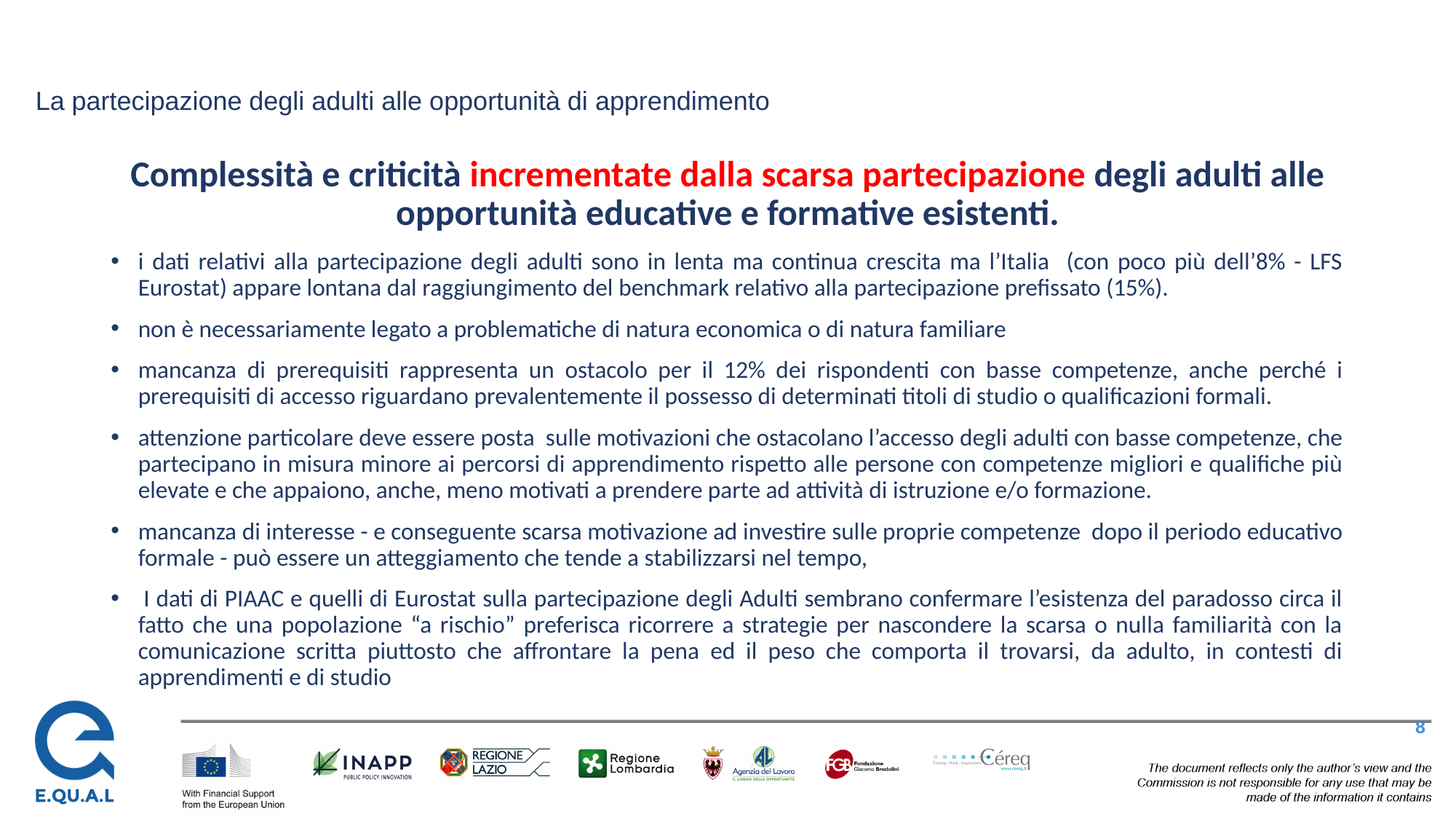

# La partecipazione degli adulti alle opportunità di apprendimento
Complessità e criticità incrementate dalla scarsa partecipazione degli adulti alle opportunità educative e formative esistenti.
i dati relativi alla partecipazione degli adulti sono in lenta ma continua crescita ma l’Italia  (con poco più dell’8% - LFS Eurostat) appare lontana dal raggiungimento del benchmark relativo alla partecipazione prefissato (15%).
non è necessariamente legato a problematiche di natura economica o di natura familiare
mancanza di prerequisiti rappresenta un ostacolo per il 12% dei rispondenti con basse competenze, anche perché i prerequisiti di accesso riguardano prevalentemente il possesso di determinati titoli di studio o qualificazioni formali.
attenzione particolare deve essere posta  sulle motivazioni che ostacolano l’accesso degli adulti con basse competenze, che partecipano in misura minore ai percorsi di apprendimento rispetto alle persone con competenze migliori e qualifiche più elevate e che appaiono, anche, meno motivati a prendere parte ad attività di istruzione e/o formazione.
mancanza di interesse - e conseguente scarsa motivazione ad investire sulle proprie competenze  dopo il periodo educativo formale - può essere un atteggiamento che tende a stabilizzarsi nel tempo,
 I dati di PIAAC e quelli di Eurostat sulla partecipazione degli Adulti sembrano confermare l’esistenza del paradosso circa il fatto che una popolazione “a rischio” preferisca ricorrere a strategie per nascondere la scarsa o nulla familiarità con la comunicazione scritta piuttosto che affrontare la pena ed il peso che comporta il trovarsi, da adulto, in contesti di apprendimenti e di studio